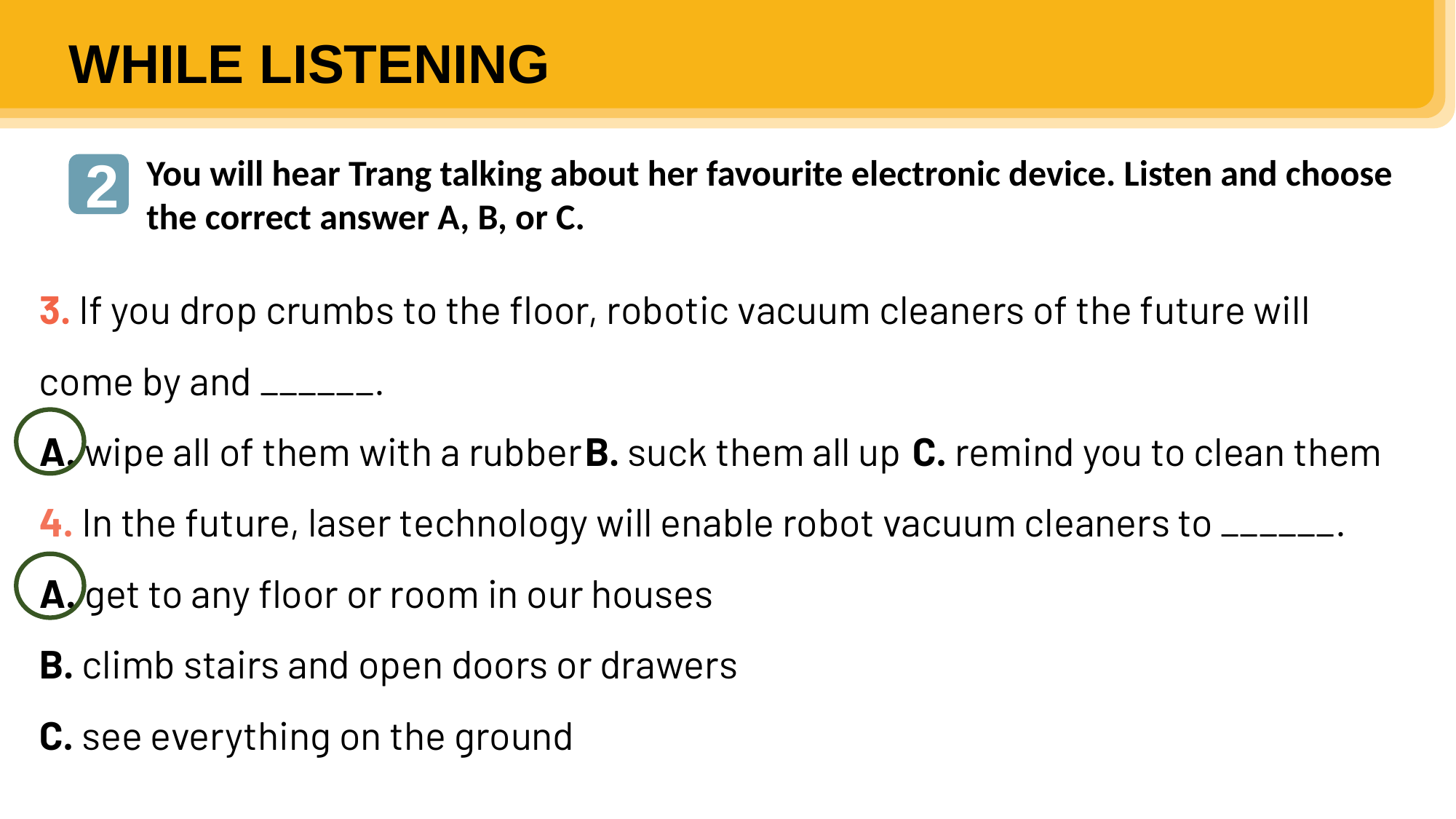

WHILE LISTENING
2
You will hear Trang talking about her favourite electronic device. Listen and choose the correct answer A, B, or C.

3. If you drop crumbs to the floor, robotic vacuum cleaners of the future will come by and ______.
A. wipe all of them with a rubber	B. suck them all up	C. remind you to clean them
4. In the future, laser technology will enable robot vacuum cleaners to ______.
A. get to any floor or room in our houses
B. climb stairs and open doors or drawers
C. see everything on the ground